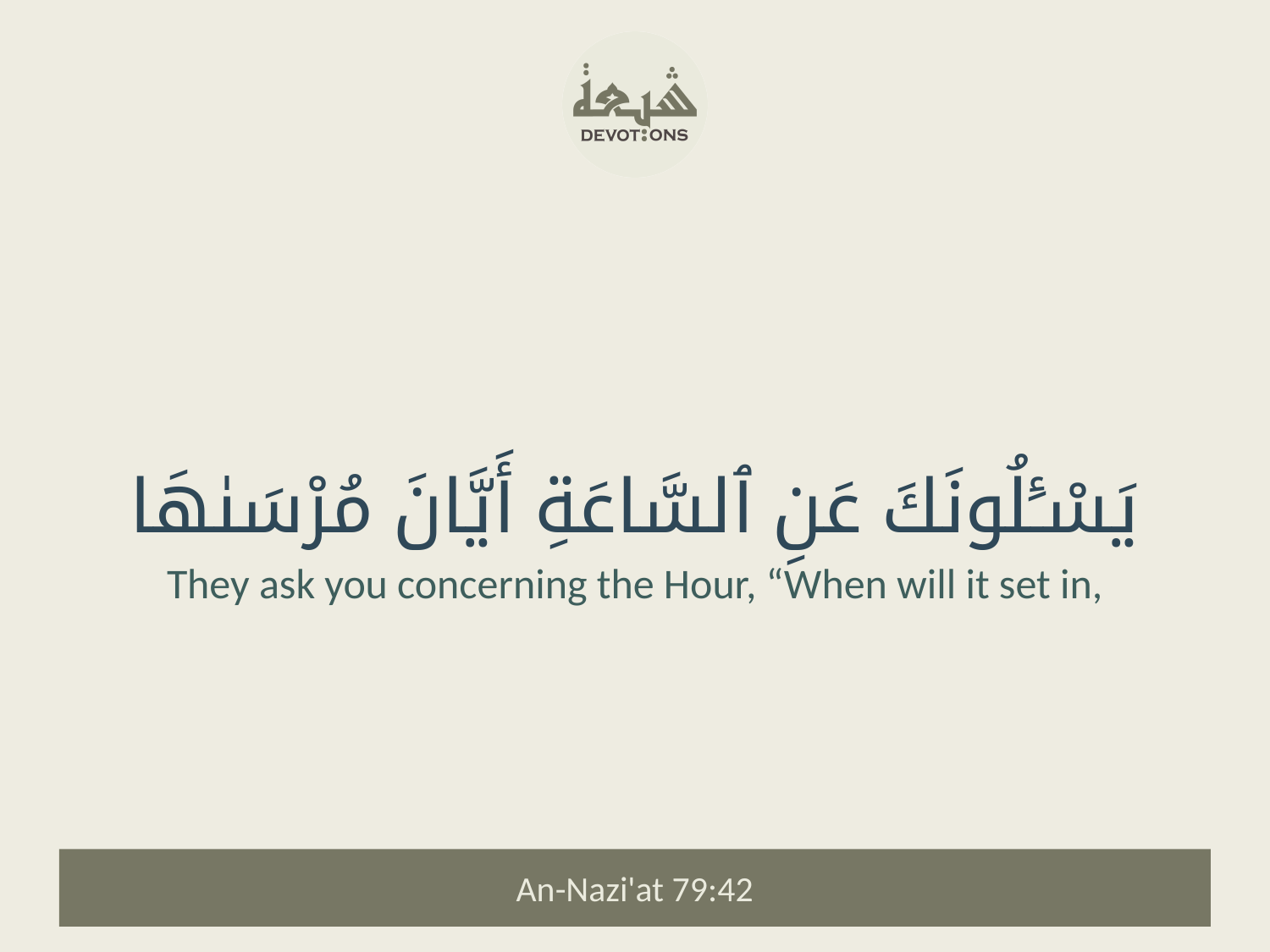

يَسْـَٔلُونَكَ عَنِ ٱلسَّاعَةِ أَيَّانَ مُرْسَىٰهَا
They ask you concerning the Hour, “When will it set in,
An-Nazi'at 79:42